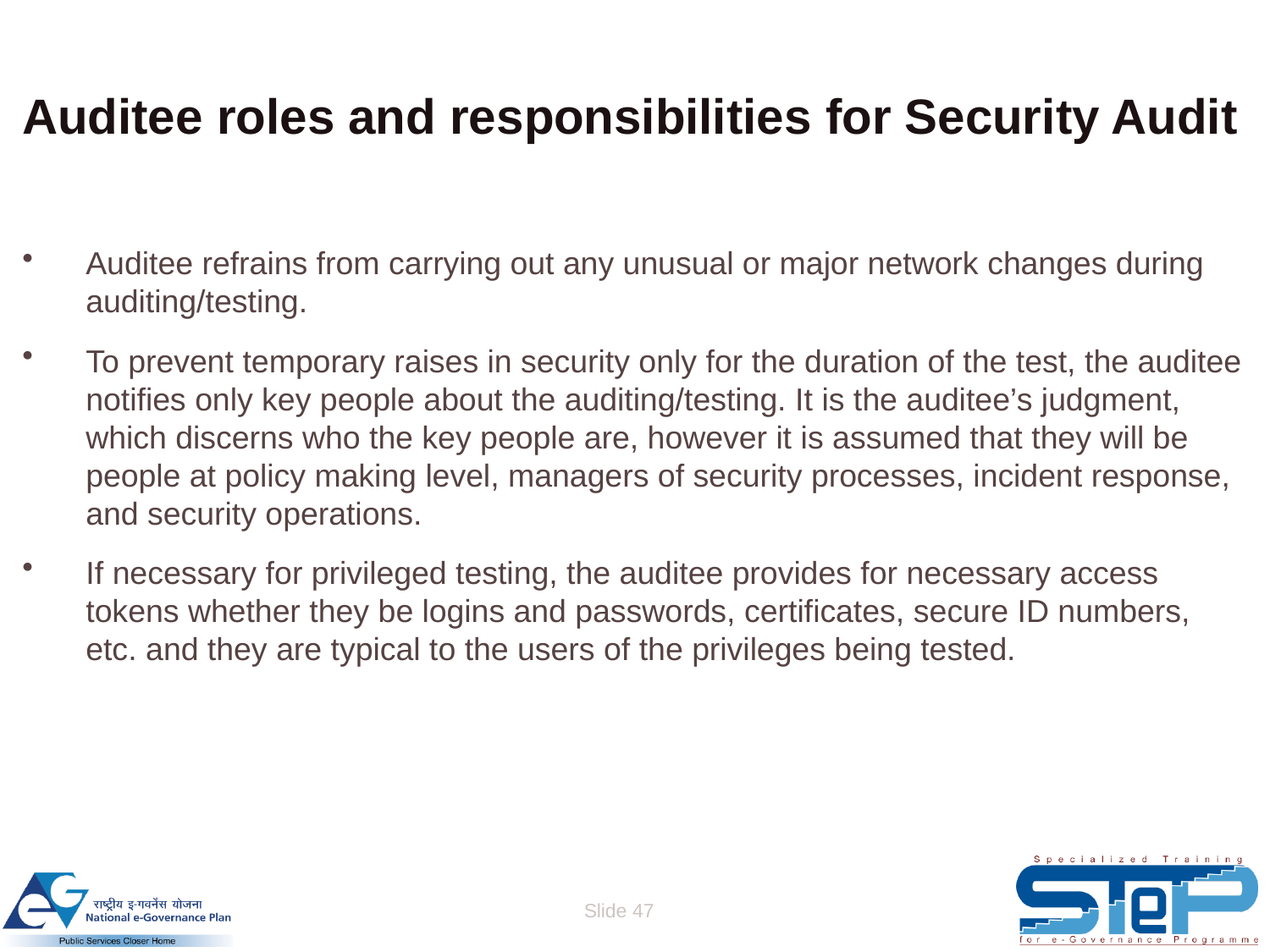

# Auditee roles and responsibilities for Security Audit
Auditee refrains from carrying out any unusual or major network changes during auditing/testing.
To prevent temporary raises in security only for the duration of the test, the auditee notifies only key people about the auditing/testing. It is the auditee’s judgment, which discerns who the key people are, however it is assumed that they will be people at policy making level, managers of security processes, incident response, and security operations.
If necessary for privileged testing, the auditee provides for necessary access tokens whether they be logins and passwords, certificates, secure ID numbers, etc. and they are typical to the users of the privileges being tested.